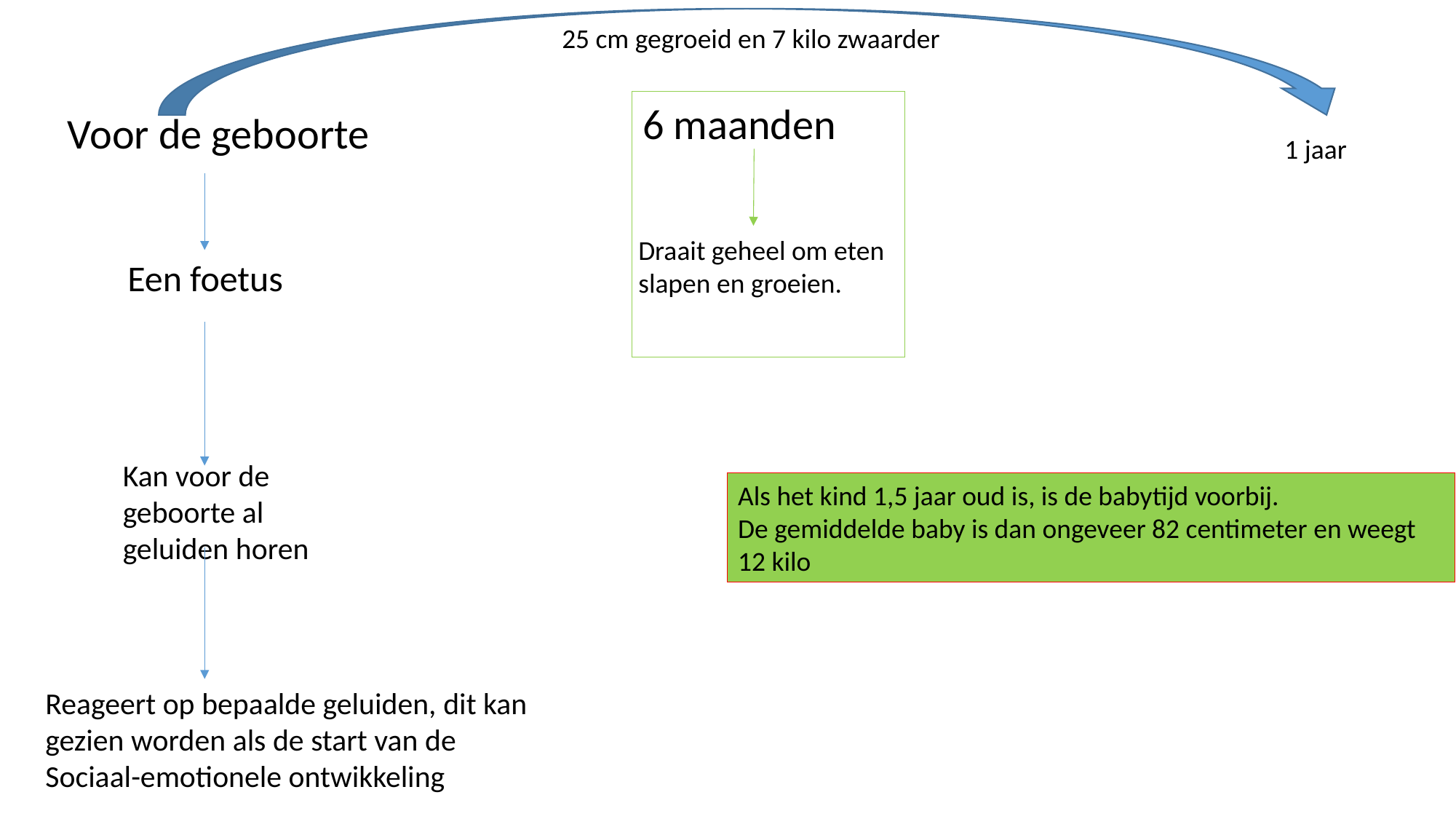

25 cm gegroeid en 7 kilo zwaarder
6 maanden

Voor de geboorte
1 jaar
Draait geheel om eten slapen en groeien.
Een foetus
Kan voor de geboorte al geluiden horen
Als het kind 1,5 jaar oud is, is de babytijd voorbij.
De gemiddelde baby is dan ongeveer 82 centimeter en weegt 12 kilo
Reageert op bepaalde geluiden, dit kan gezien worden als de start van de
Sociaal-emotionele ontwikkeling